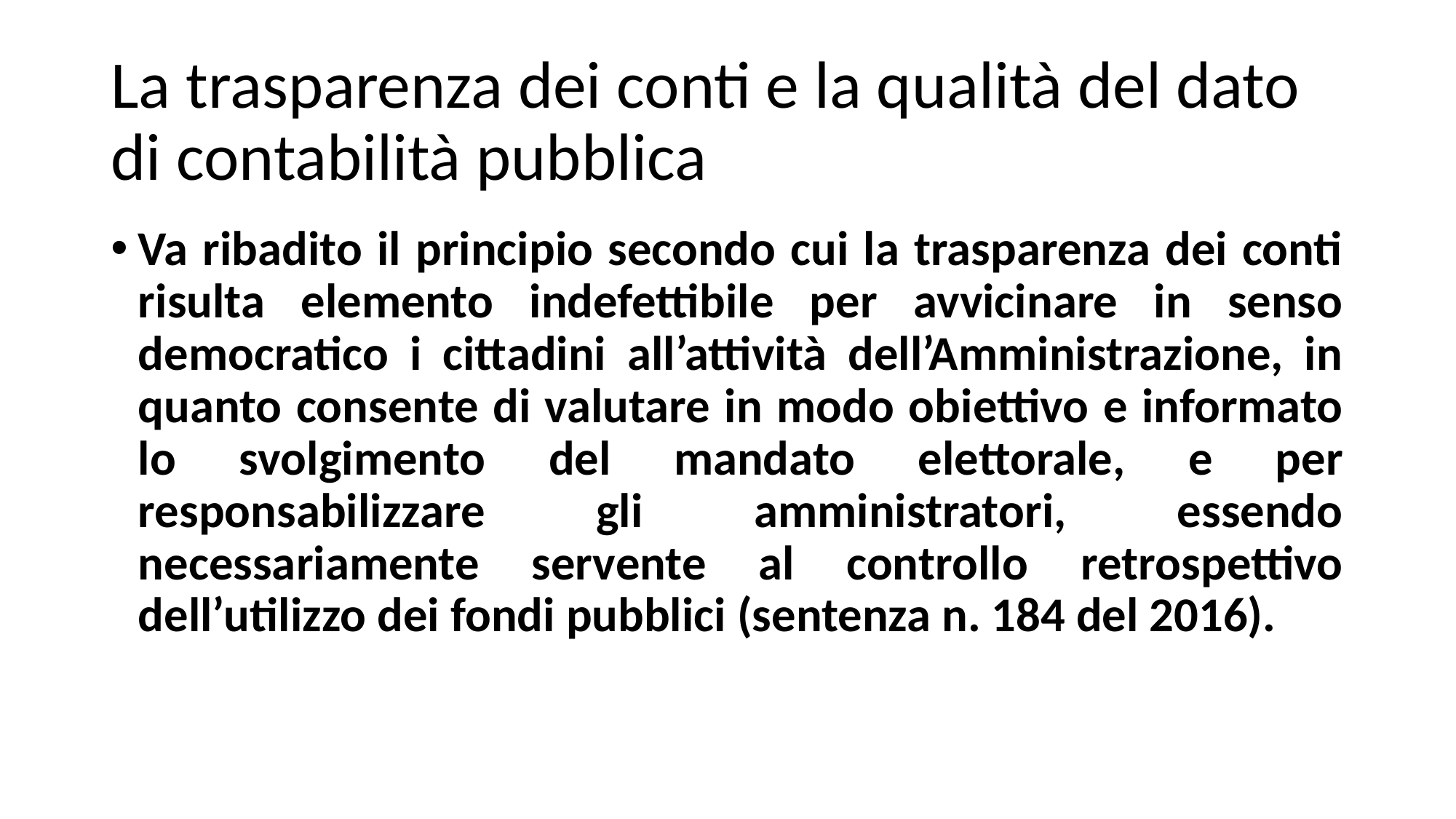

# La trasparenza dei conti e la qualità del dato di contabilità pubblica
Va ribadito il principio secondo cui la trasparenza dei conti risulta elemento indefettibile per avvicinare in senso democratico i cittadini all’attività dell’Amministrazione, in quanto consente di valutare in modo obiettivo e informato lo svolgimento del mandato elettorale, e per responsabilizzare gli amministratori, essendo necessariamente servente al controllo retrospettivo dell’utilizzo dei fondi pubblici (sentenza n. 184 del 2016).